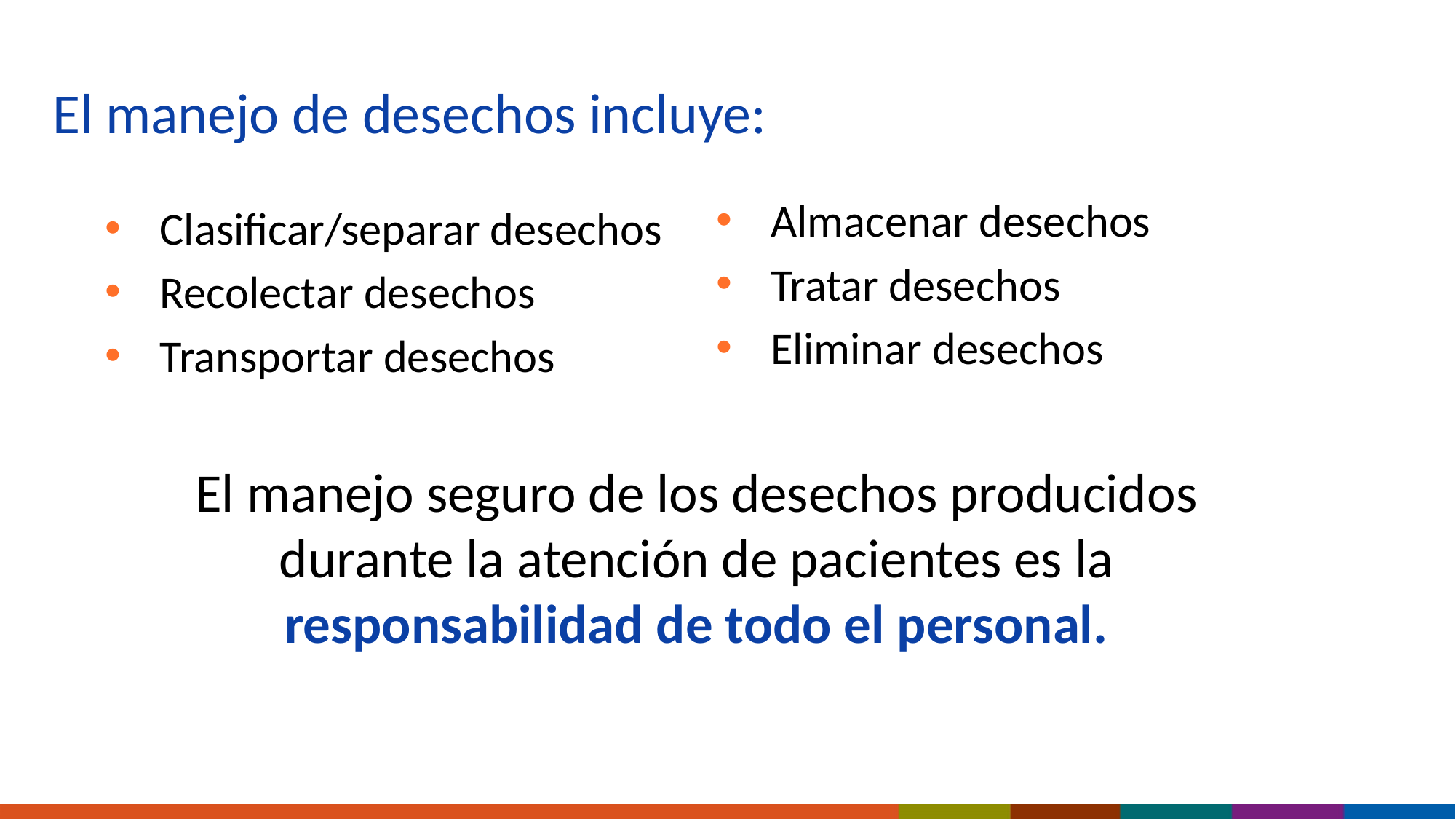

# El manejo de desechos incluye:
Almacenar desechos
Tratar desechos
Eliminar desechos
Clasificar/separar desechos
Recolectar desechos
Transportar desechos

El manejo seguro de los desechos producidos durante la atención de pacientes es la responsabilidad de todo el personal.